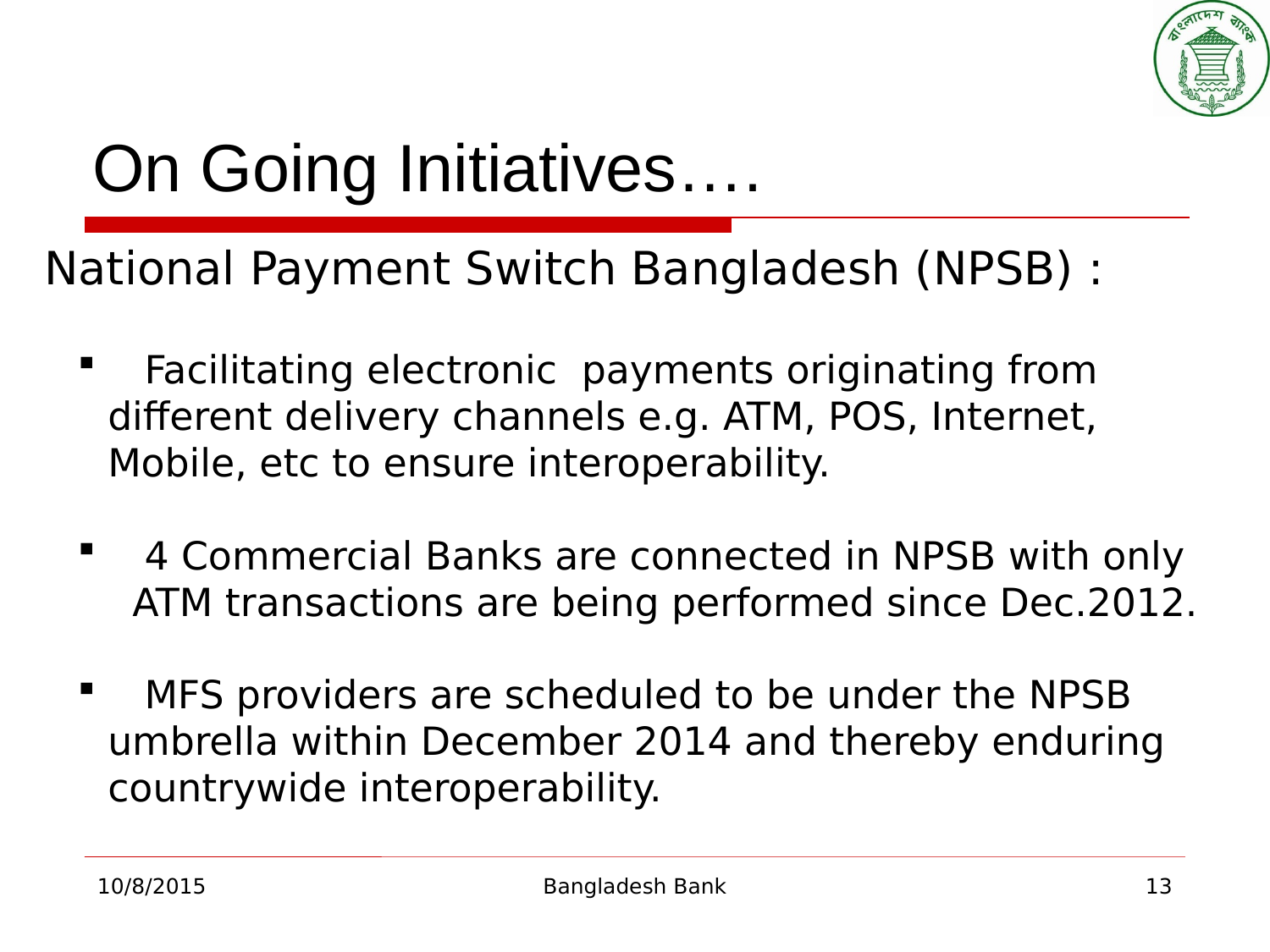

# On Going Initiatives….
National Payment Switch Bangladesh (NPSB) :

   Facilitating electronic  payments originating from different delivery channels e.g. ATM, POS, Internet, Mobile, etc to ensure interoperability.

   4 Commercial Banks are connected in NPSB with only
  ATM transactions are being performed since Dec.2012.

   MFS providers are scheduled to be under the NPSB
umbrella within December 2014 and thereby enduring
countrywide interoperability.

10/8/2015
Bangladesh Bank
13